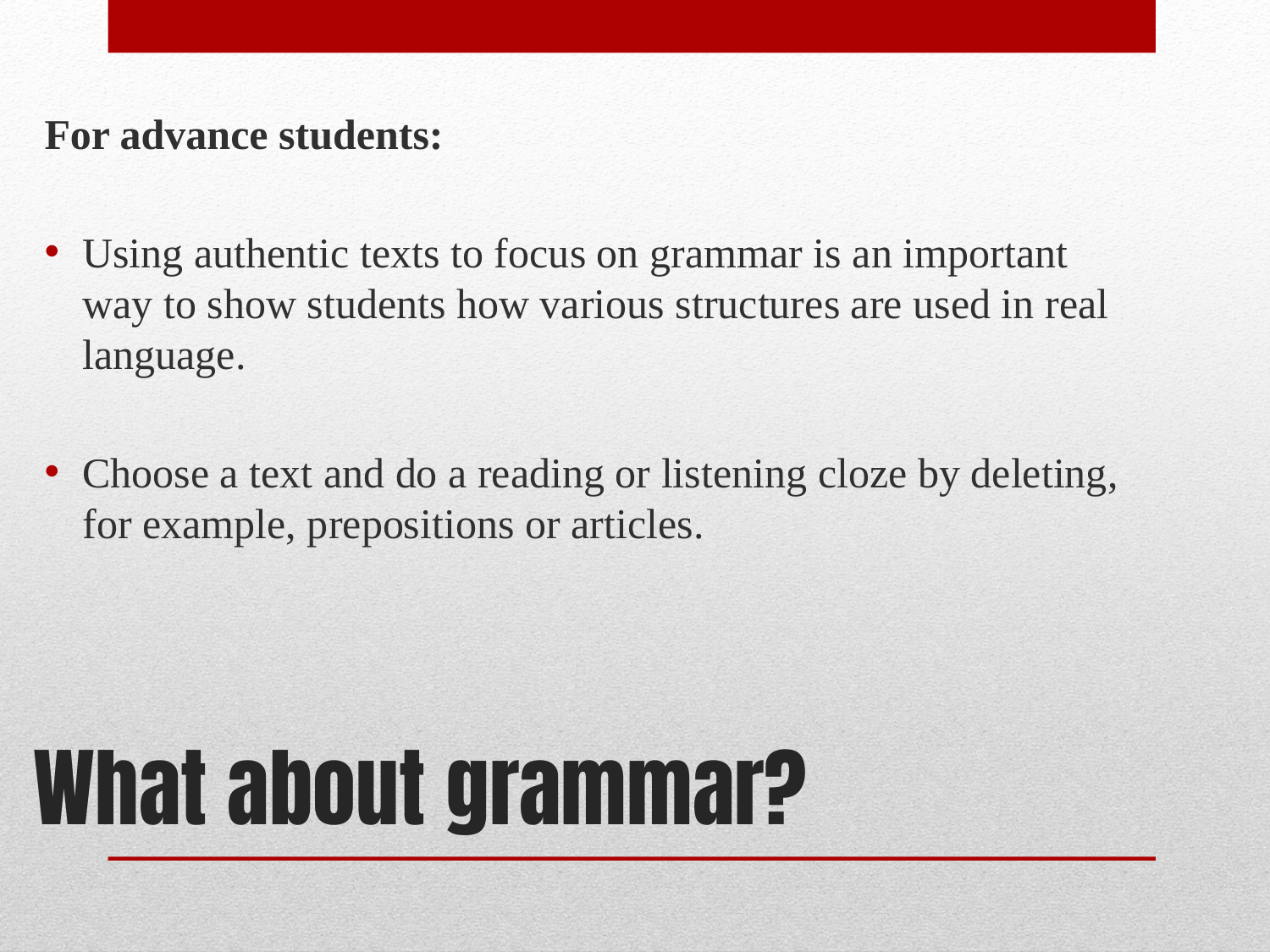

For advance students:

Using authentic texts to focus on grammar is an important way to show students how various structures are used in real language.

Choose a text and do a reading or listening cloze by deleting, for example, prepositions or articles.

# What about grammar?